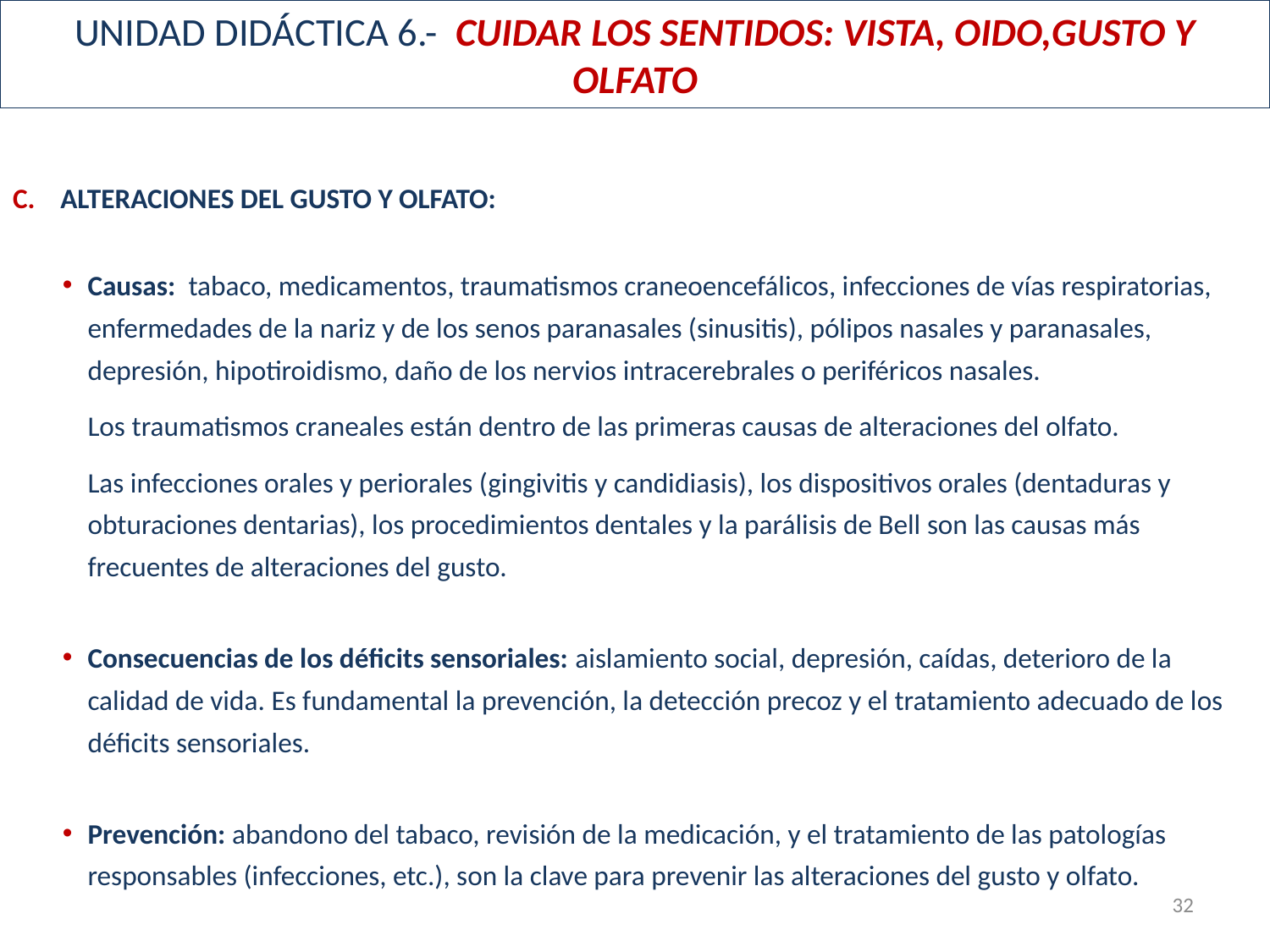

# UNIDAD DIDÁCTICA 6.-  CUIDAR LOS SENTIDOS: VISTA, OIDO,GUSTO Y OLFATO

ALTERACIONES DEL GUSTO Y OLFATO:

Causas:  tabaco, medicamentos, traumatismos craneoencefálicos, infecciones de vías respiratorias, enfermedades de la nariz y de los senos paranasales (sinusitis), pólipos nasales y paranasales, depresión, hipotiroidismo, daño de los nervios intracerebrales o periféricos nasales.
	Los traumatismos craneales están dentro de las primeras causas de alteraciones del olfato.
	Las infecciones orales y periorales (gingivitis y candidiasis), los dispositivos orales (dentaduras y obturaciones dentarias), los procedimientos dentales y la parálisis de Bell son las causas más frecuentes de alteraciones del gusto.

Consecuencias de los déficits sensoriales: aislamiento social, depresión, caídas, deterioro de la calidad de vida. Es fundamental la prevención, la detección precoz y el tratamiento adecuado de los déficits sensoriales.

Prevención: abandono del tabaco, revisión de la medicación, y el tratamiento de las patologías responsables (infecciones, etc.), son la clave para prevenir las alteraciones del gusto y olfato.

32